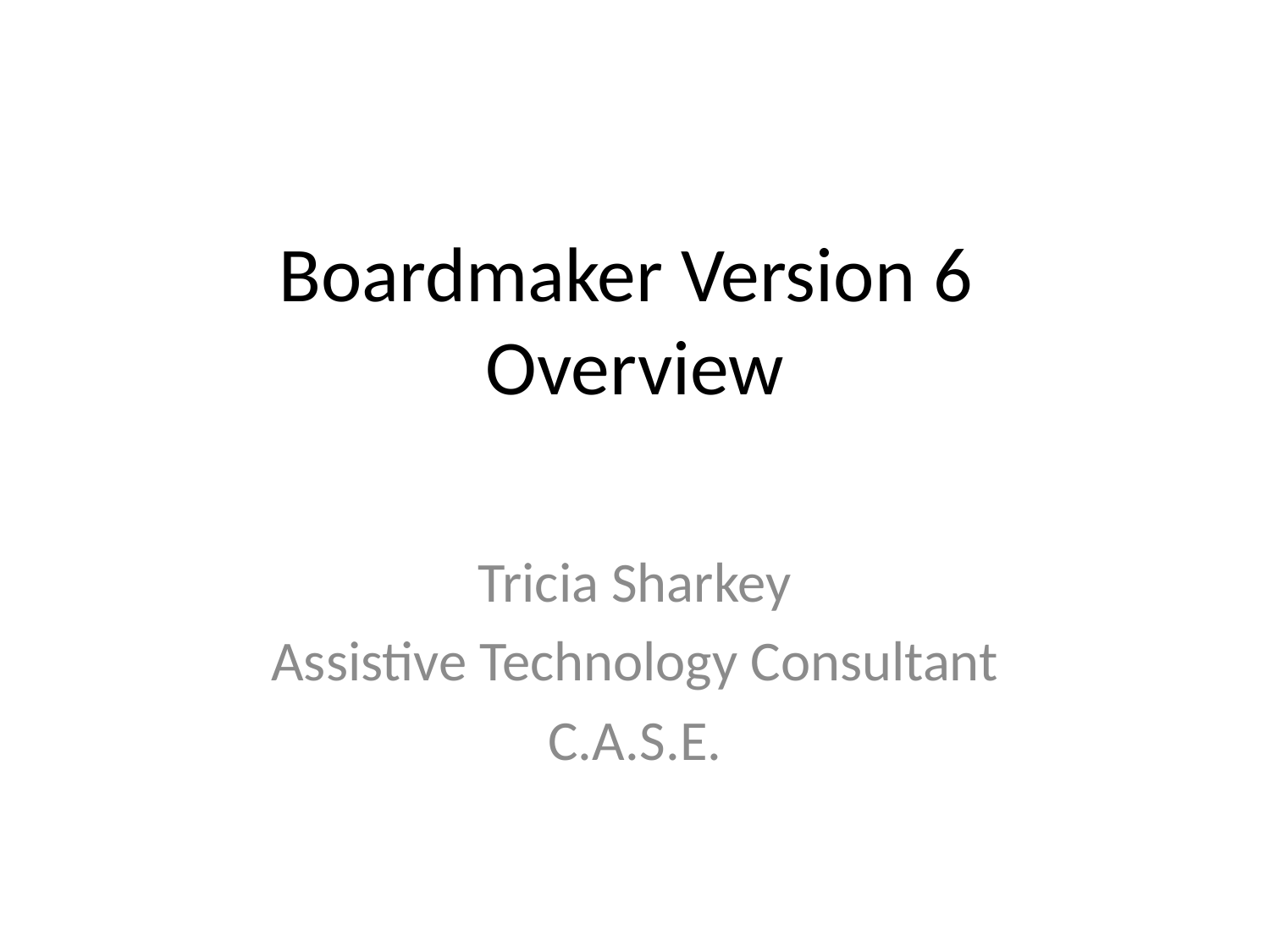

# Boardmaker Version 6 Overview
Tricia Sharkey
Assistive Technology Consultant
C.A.S.E.